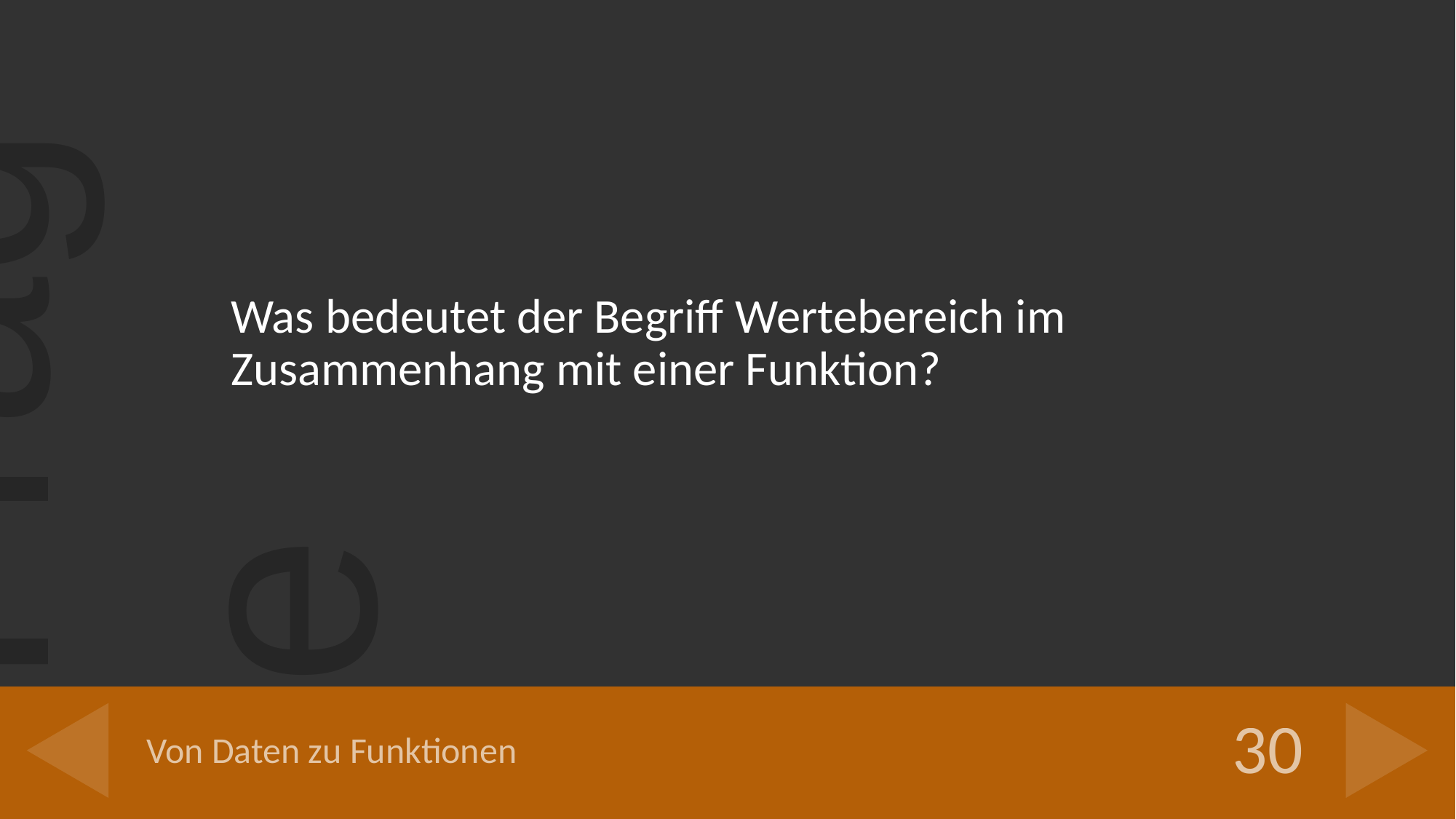

Was bedeutet der Begriff Wertebereich im Zusammenhang mit einer Funktion?
# Von Daten zu Funktionen
30